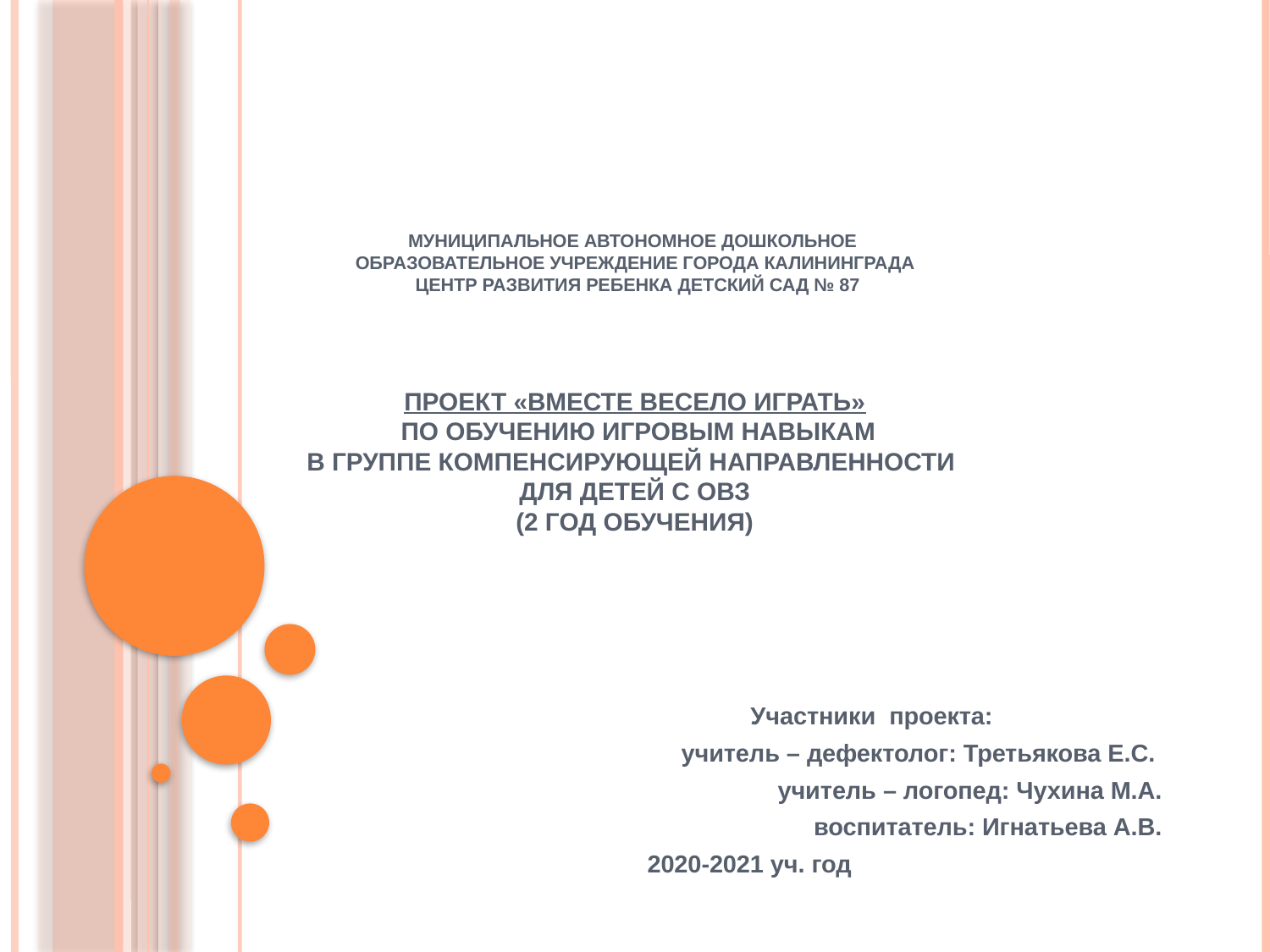

# Муниципальное автономное дошкольное образовательное учреждение города Калининграда центр развития ребенка детский сад № 87 Проект «Вместе весело играть»  по обучению игровым навыкам в группе компенсирующей направленности для детей с ОВЗ (2 год обучения)
Участники  проекта:
учитель – дефектолог: Третьякова Е.С.
 учитель – логопед: Чухина М.А.
воспитатель: Игнатьева А.В.
 2020-2021 уч. год